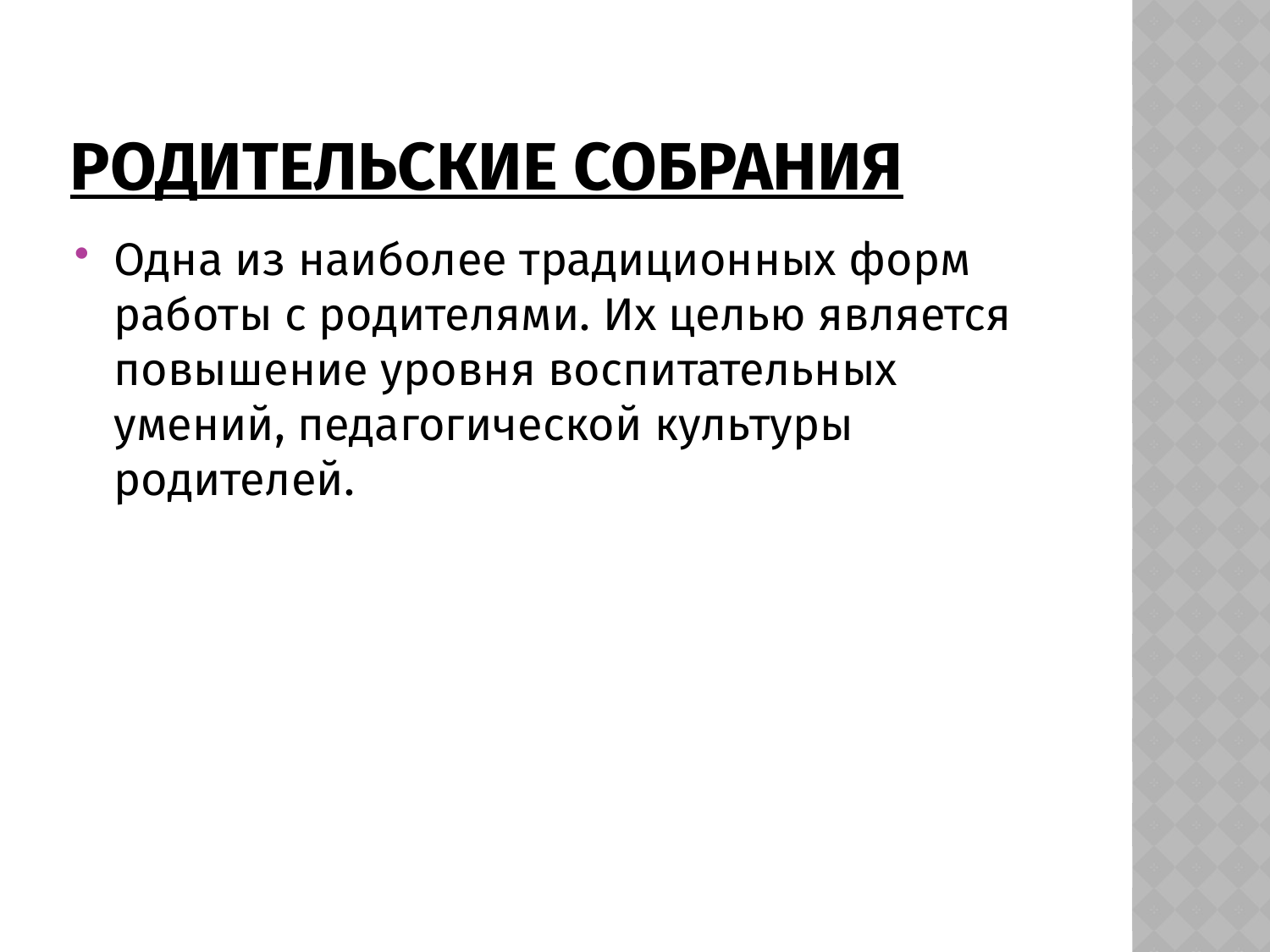

# Родительские собрания
Одна из наиболее традиционных форм работы с родителями. Их целью является повышение уровня воспитательных умений, педагогической культуры родителей.